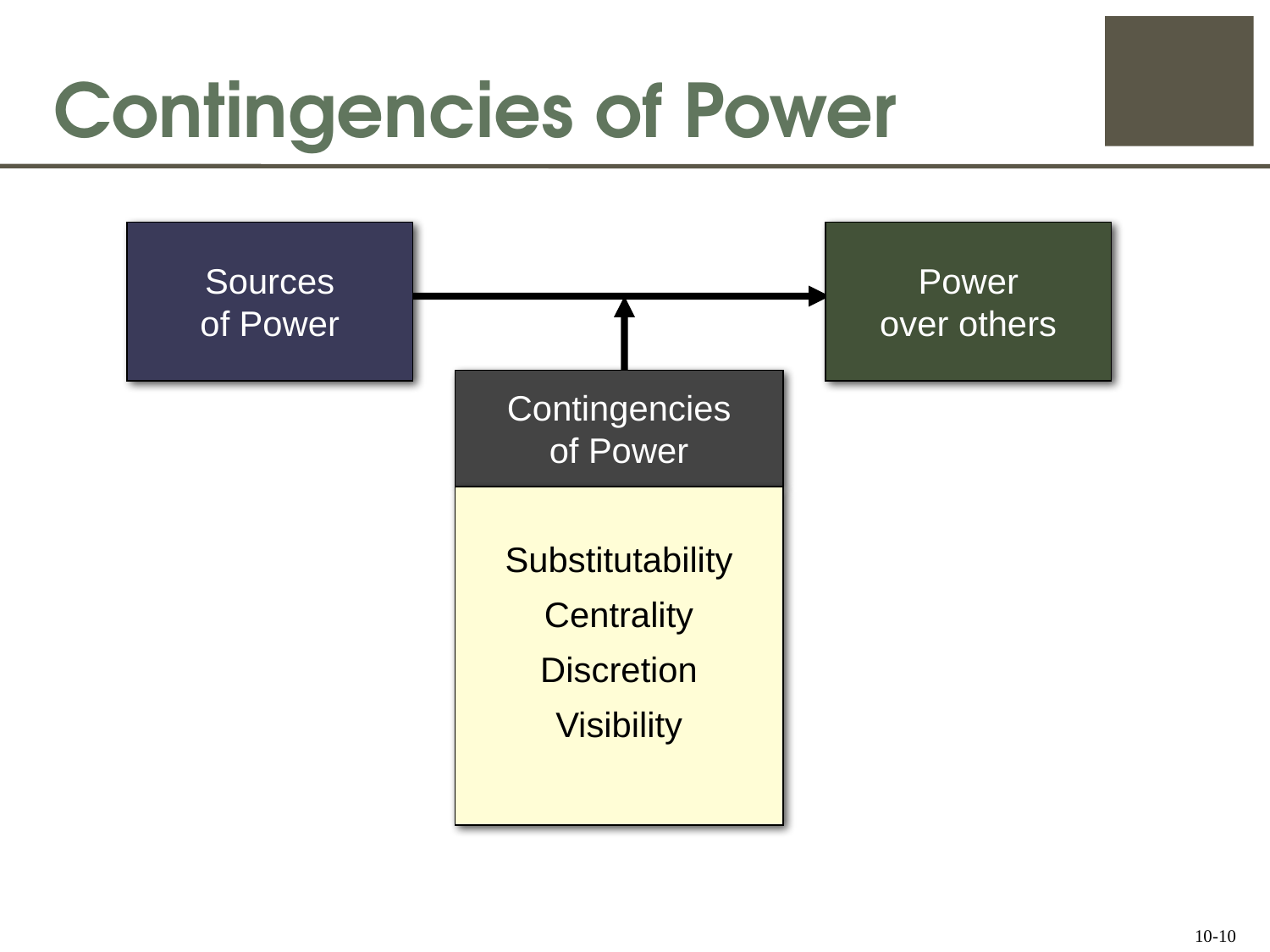

# Contingencies of Power
Sources
of Power
Power
over others

Contingencies
of Power
Substitutability
Centrality
Discretion
Visibility